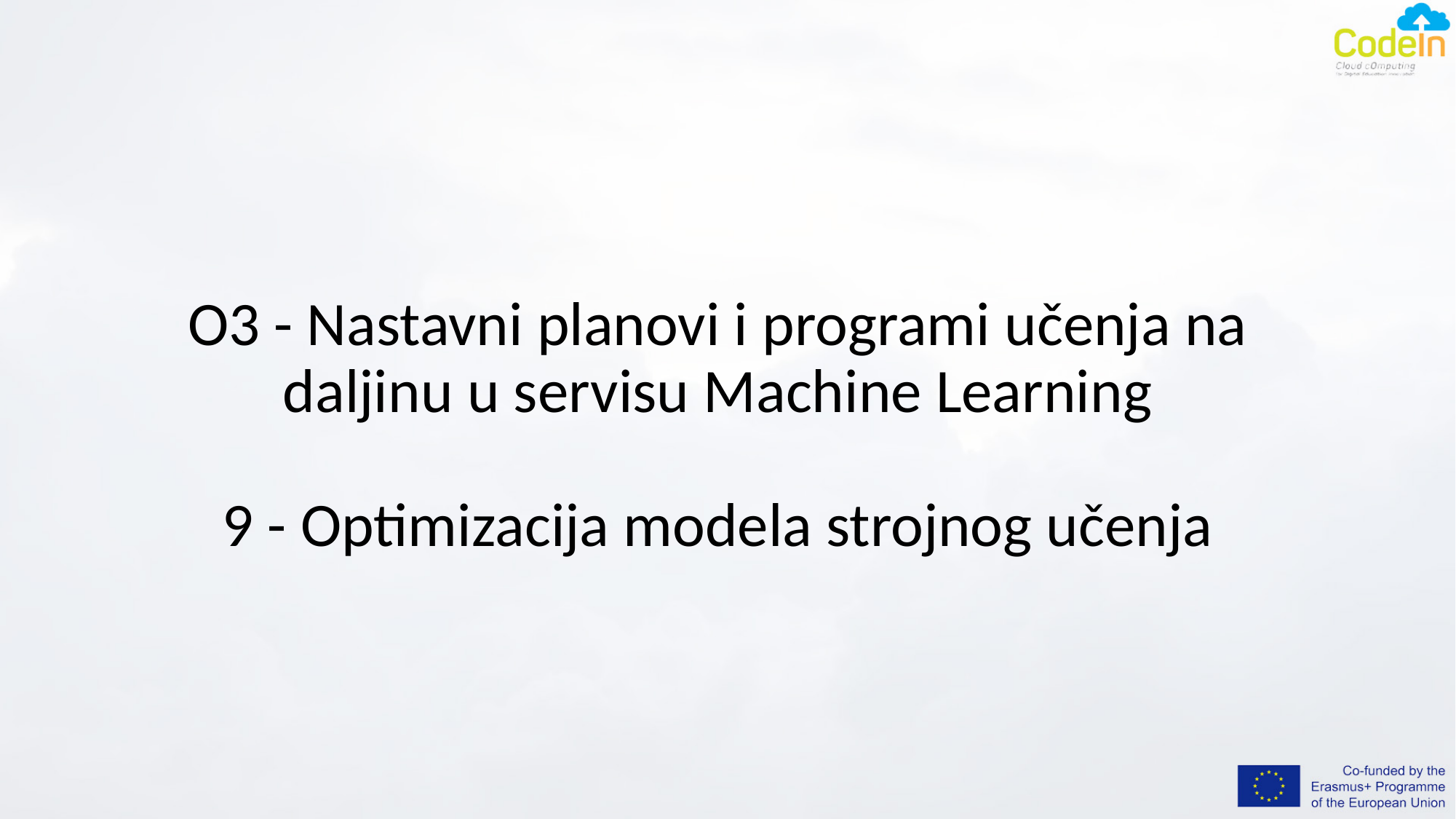

# O3 - Nastavni planovi i programi učenja na daljinu u servisu Machine Learning 9 - Optimizacija modela strojnog učenja